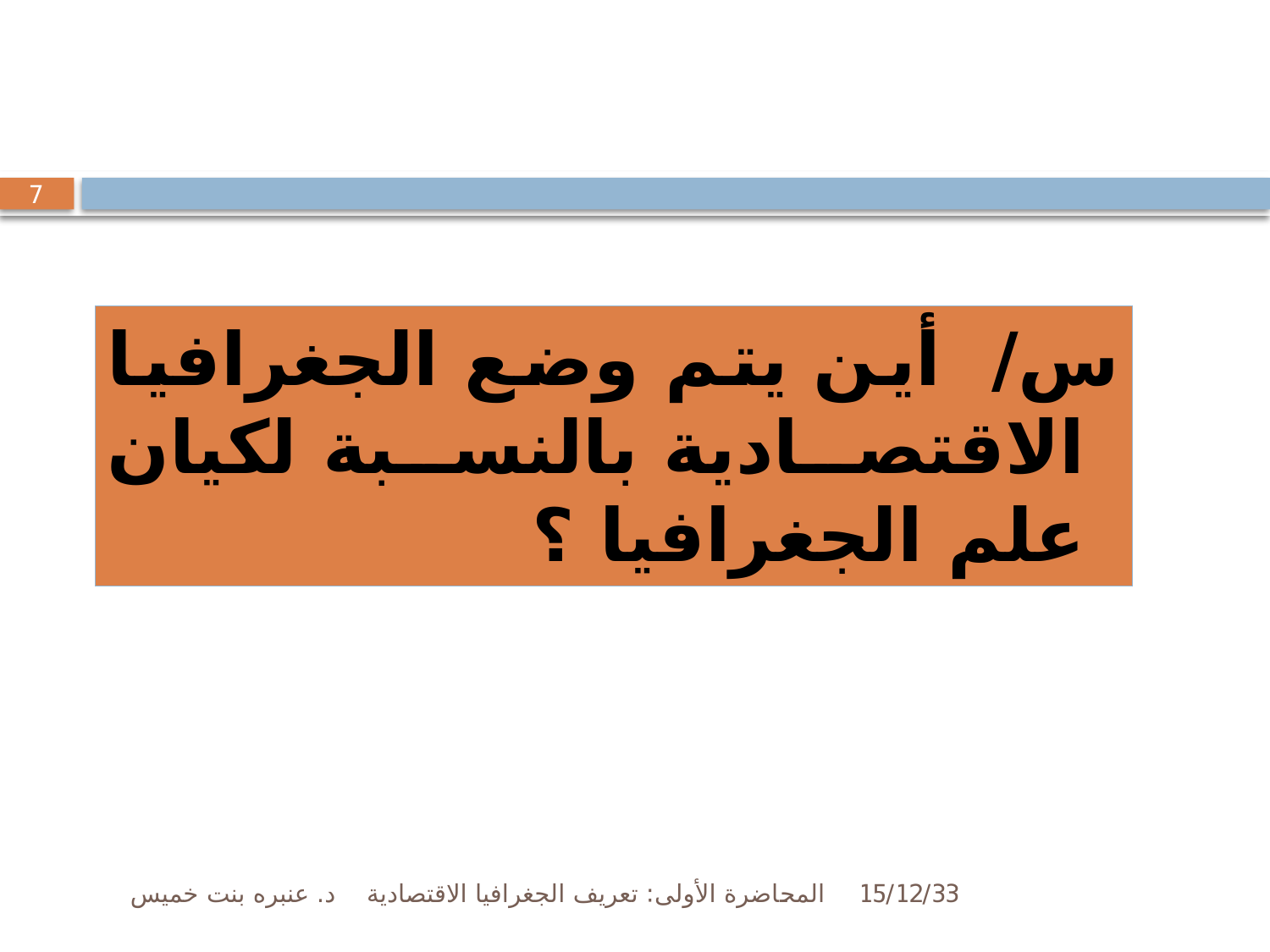

7
س/  أين يتم وضع الجغرافيا الاقتصادية بالنسبة لكيان علم الجغرافيا ؟
المحاضرة الأولى: تعريف الجغرافيا الاقتصادية    د. عنبره بنت خميس
15/12/33